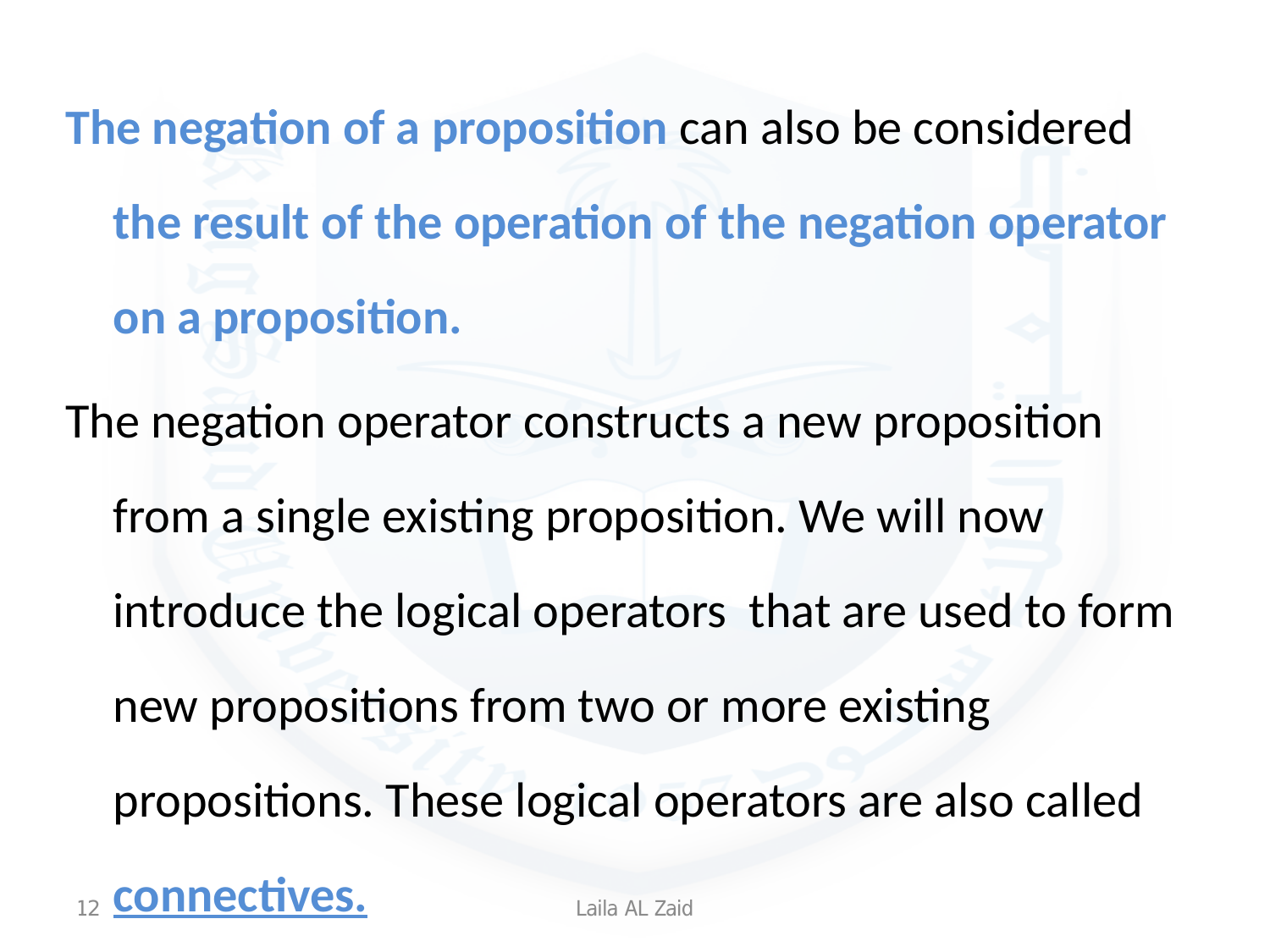

The negation of a proposition can also be considered the result of the operation of the negation operator on a proposition.
The negation operator constructs a new proposition from a single existing proposition. We will now introduce the logical operators  that are used to form new propositions from two or more existing propositions. These logical operators are also called connectives.

12
Laila AL Zaid